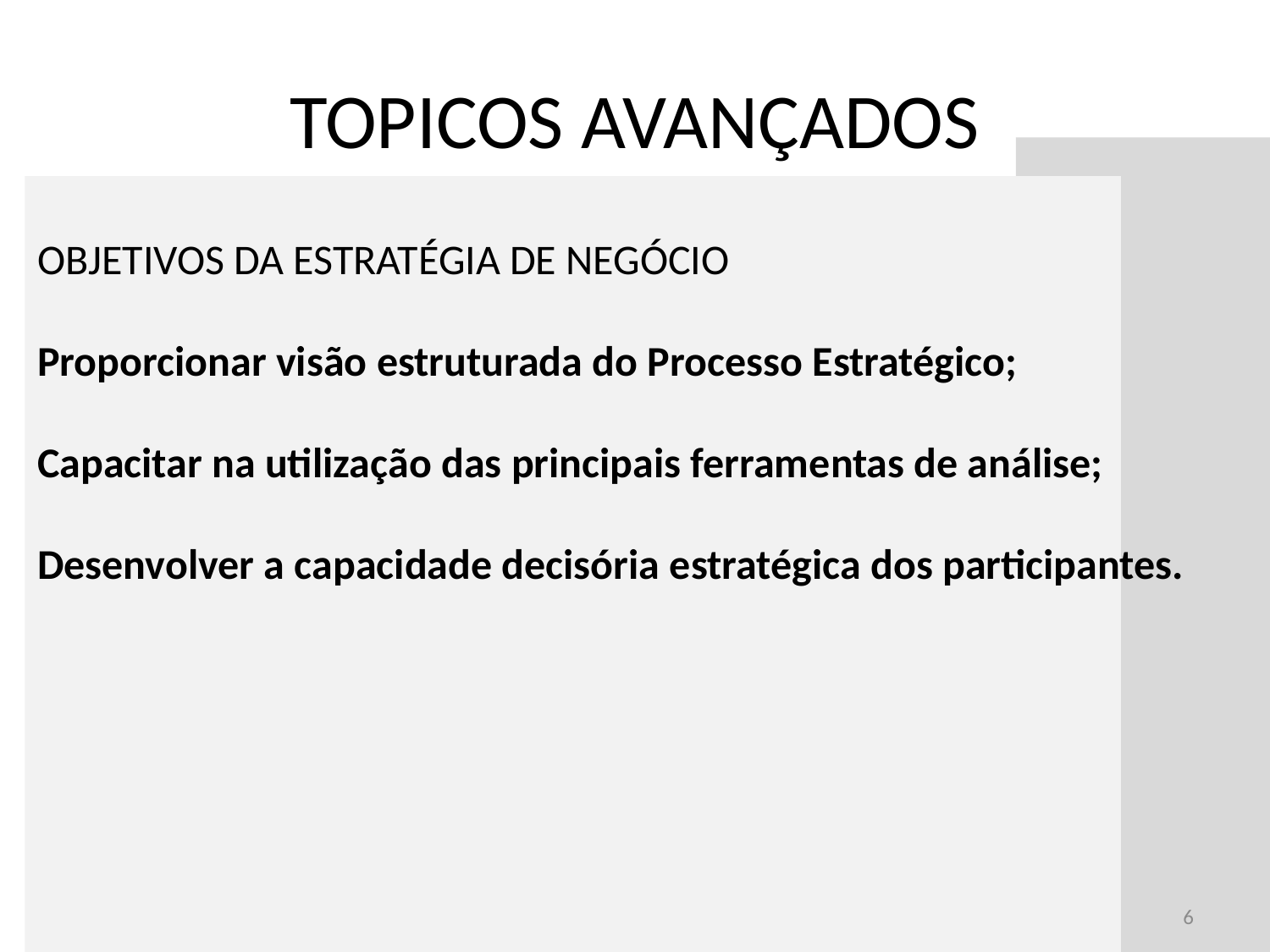

# TOPICOS AVANÇADOS

OBJETIVOS DA ESTRATÉGIA DE NEGÓCIO

Proporcionar visão estruturada do Processo Estratégico;

Capacitar na utilização das principais ferramentas de análise;

Desenvolver a capacidade decisória estratégica dos participantes.

6